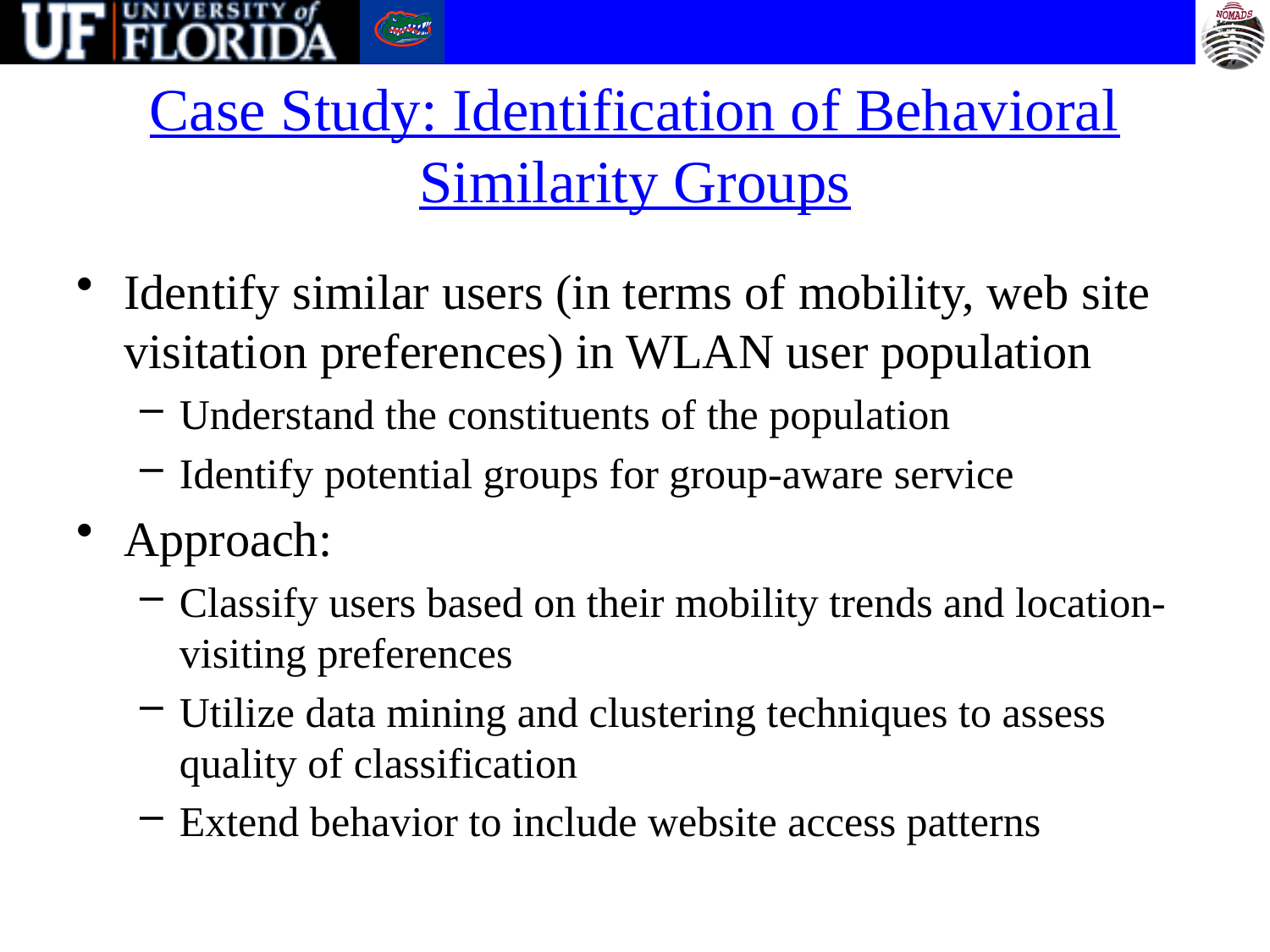

# Case Study: Identification of Behavioral Similarity Groups
Identify similar users (in terms of mobility, web site visitation preferences) in WLAN user population
Understand the constituents of the population
Identify potential groups for group-aware service
Approach:
Classify users based on their mobility trends and location-visiting preferences
Utilize data mining and clustering techniques to assess quality of classification
Extend behavior to include website access patterns